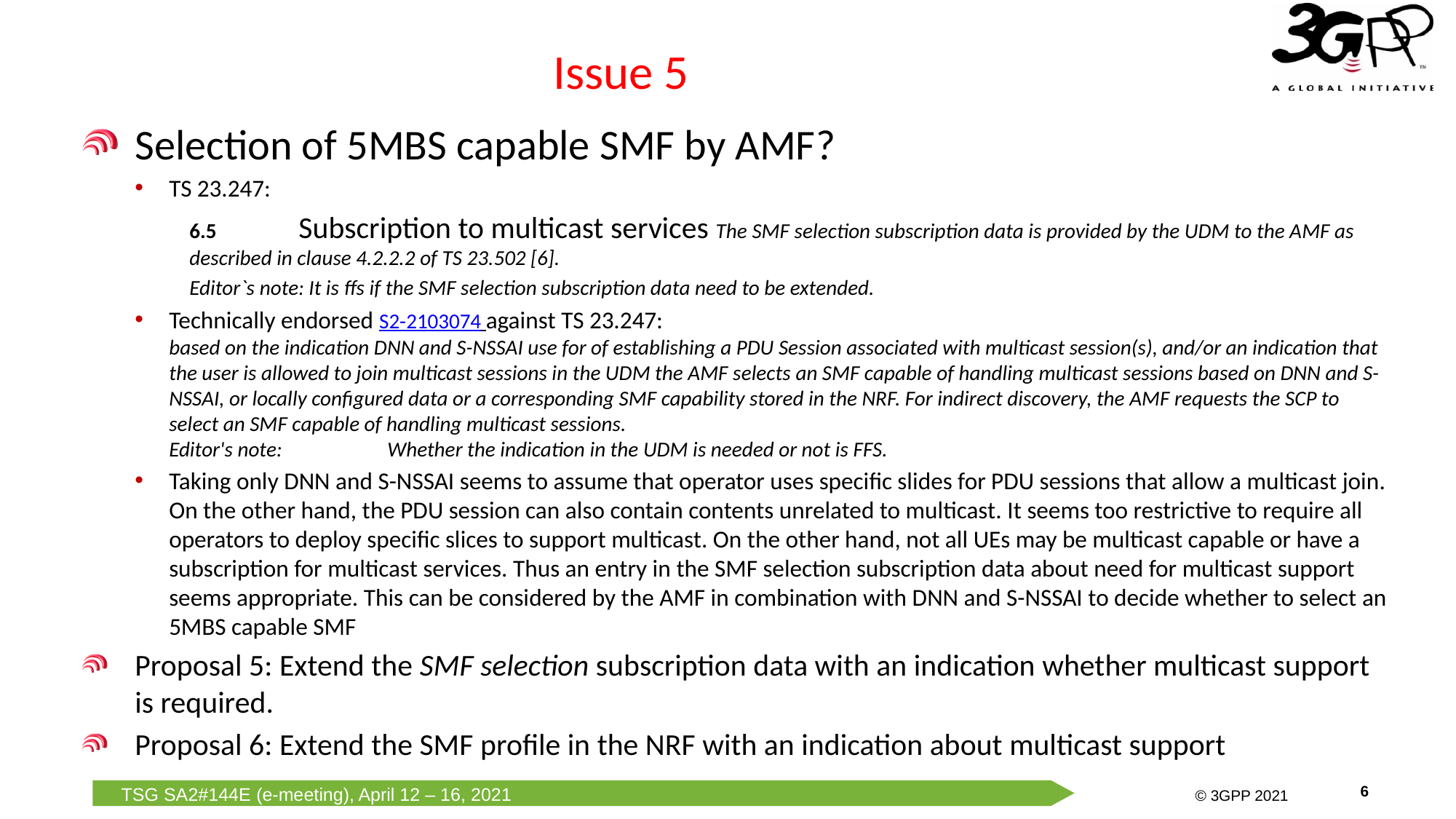

# Issue 5
Selection of 5MBS capable SMF by AMF?
TS 23.247:
6.5	Subscription to multicast services The SMF selection subscription data is provided by the UDM to the AMF as described in clause 4.2.2.2 of TS 23.502 [6].
Editor`s note: It is ffs if the SMF selection subscription data need to be extended.
Technically endorsed S2-2103074 against TS 23.247:
based on the indication DNN and S-NSSAI use for of establishing a PDU Session associated with multicast session(s), and/or an indication that the user is allowed to join multicast sessions in the UDM the AMF selects an SMF capable of handling multicast sessions based on DNN and S-NSSAI, or locally configured data or a corresponding SMF capability stored in the NRF. For indirect discovery, the AMF requests the SCP to select an SMF capable of handling multicast sessions.
Editor's note:	Whether the indication in the UDM is needed or not is FFS.
Taking only DNN and S-NSSAI seems to assume that operator uses specific slides for PDU sessions that allow a multicast join. On the other hand, the PDU session can also contain contents unrelated to multicast. It seems too restrictive to require all operators to deploy specific slices to support multicast. On the other hand, not all UEs may be multicast capable or have a subscription for multicast services. Thus an entry in the SMF selection subscription data about need for multicast support seems appropriate. This can be considered by the AMF in combination with DNN and S-NSSAI to decide whether to select an 5MBS capable SMF
Proposal 5: Extend the SMF selection subscription data with an indication whether multicast support is required.
Proposal 6: Extend the SMF profile in the NRF with an indication about multicast support